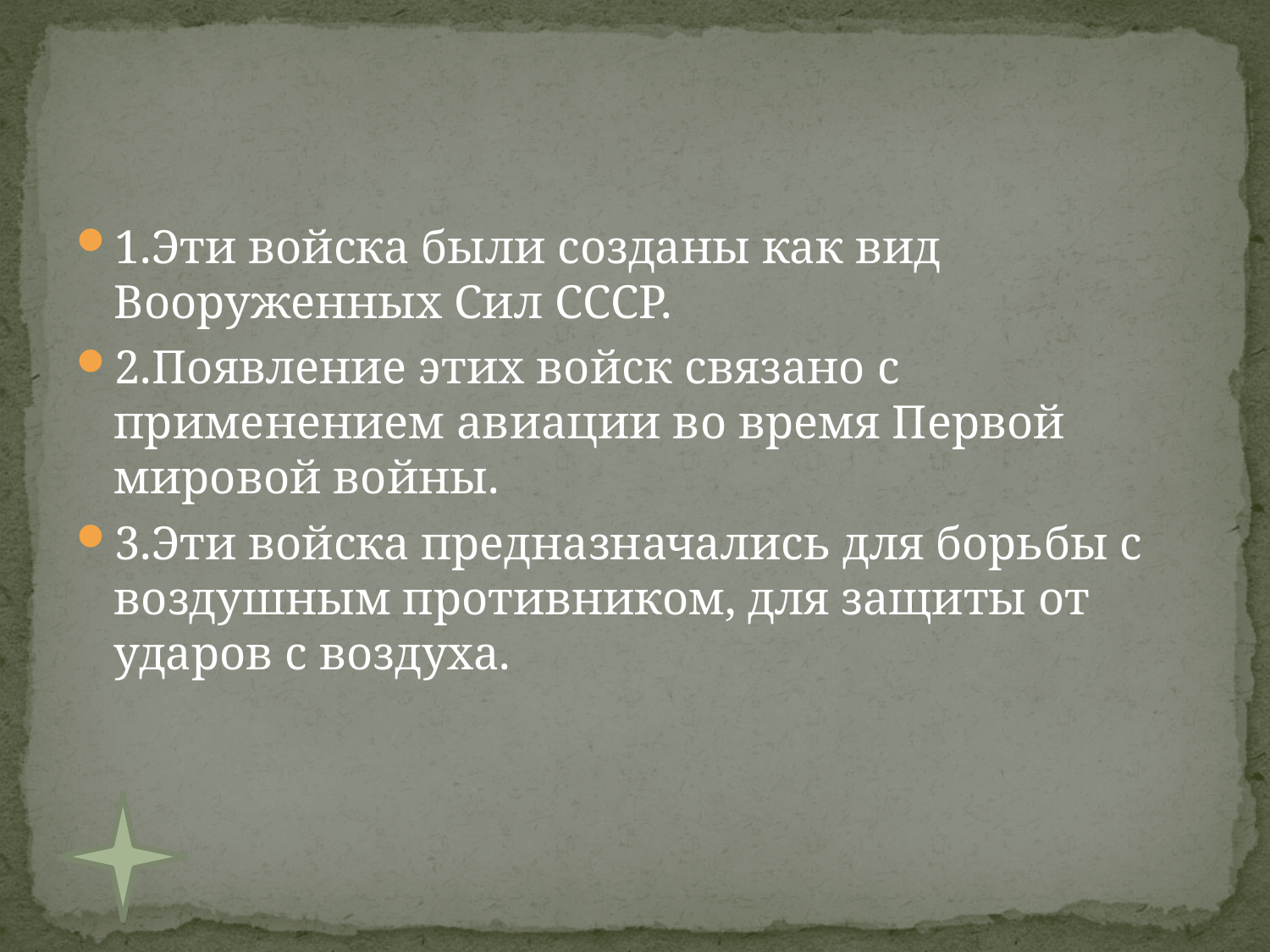

#
1.Эти войска были созданы как вид Вооруженных Сил СССР.
2.Появление этих войск связано с применением авиации во время Первой мировой войны.
3.Эти войска предназначались для борьбы с воздушным противником, для защиты от ударов с воздуха.